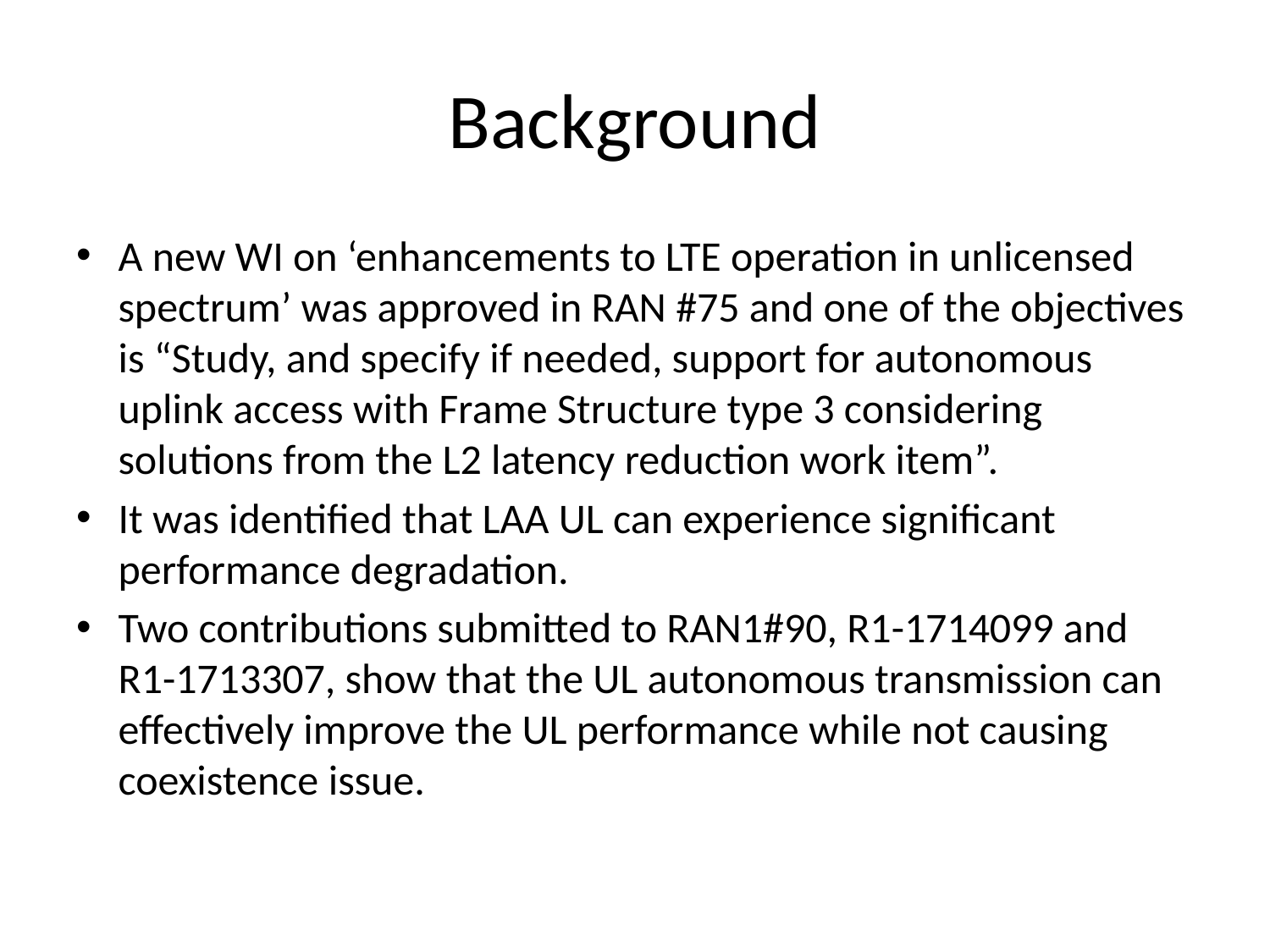

# Background
A new WI on ‘enhancements to LTE operation in unlicensed spectrum’ was approved in RAN #75 and one of the objectives is “Study, and specify if needed, support for autonomous uplink access with Frame Structure type 3 considering solutions from the L2 latency reduction work item”.
It was identified that LAA UL can experience significant performance degradation.
Two contributions submitted to RAN1#90, R1-1714099 and R1-1713307, show that the UL autonomous transmission can effectively improve the UL performance while not causing coexistence issue.